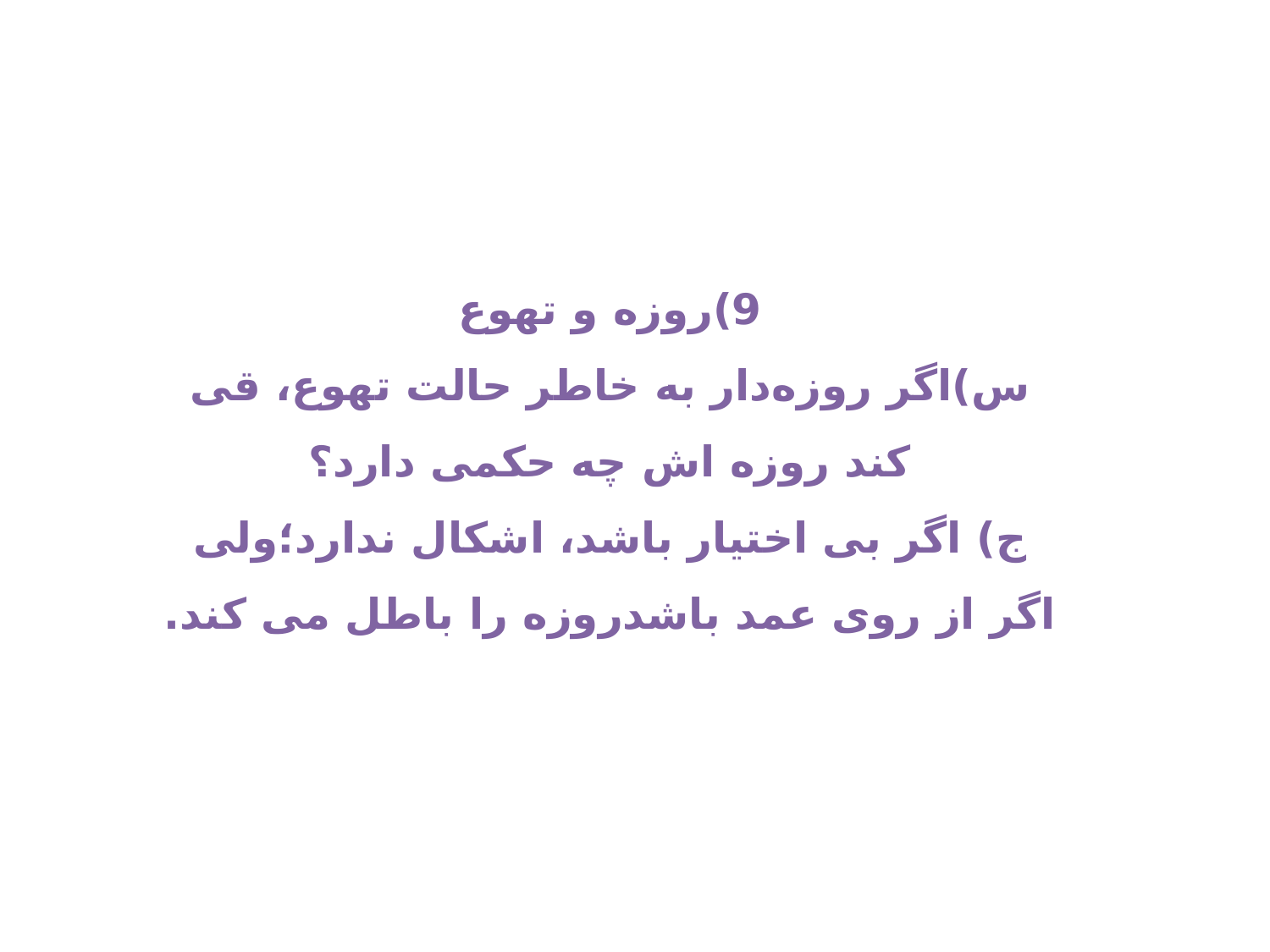

9)روزه و تهوع
س)اگر روزه‌دار به خاطر حالت تهوع، قی کند روزه اش چه حکمی دارد؟
ج) اگر بی اختیار باشد، اشکال ندارد؛ولی اگر از روی عمد باشدروزه را باطل می کند.